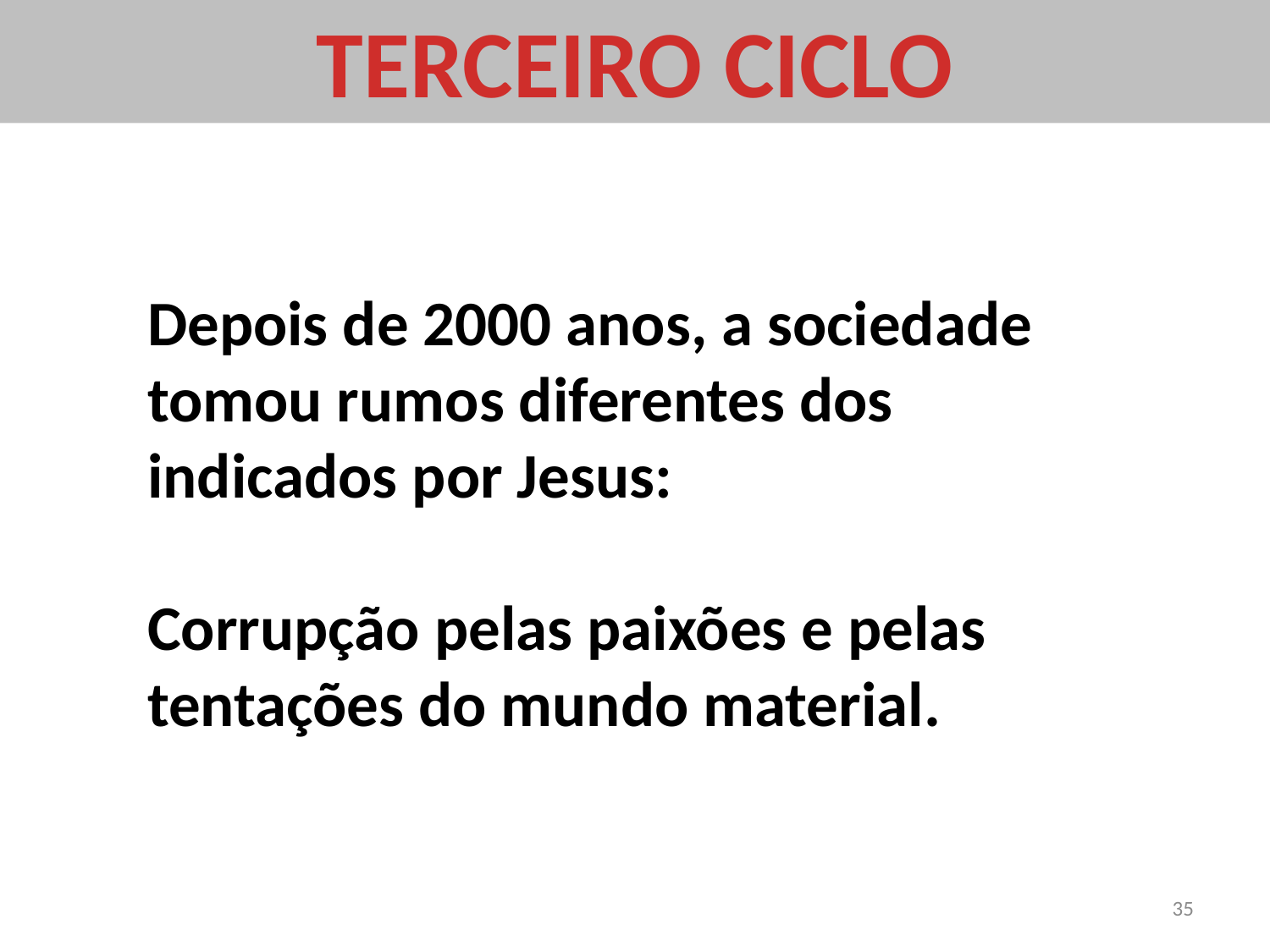

TERCEIRO CICLO
Depois de 2000 anos, a sociedade tomou rumos diferentes dos indicados por Jesus:

Corrupção pelas paixões e pelas tentações do mundo material.

35